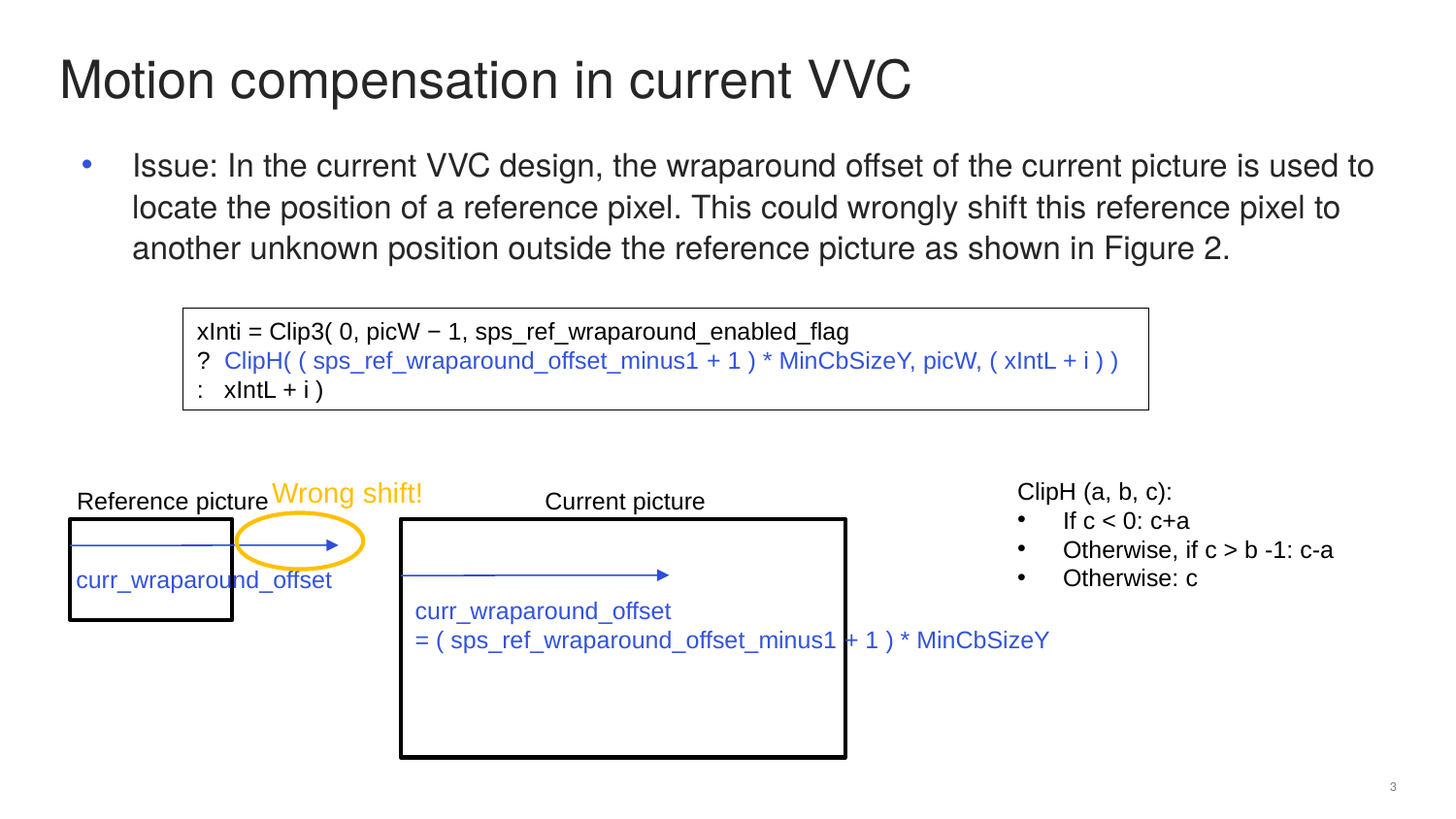

# Motion compensation in current VVC
Issue: In the current VVC design, the wraparound offset of the current picture is used to locate the position of a reference pixel. This could wrongly shift this reference pixel to another unknown position outside the reference picture as shown in Figure 2.

xInti = Clip3( 0, picW − 1, sps_ref_wraparound_enabled_flag
?  ClipH( ( sps_ref_wraparound_offset_minus1 + 1 ) * MinCbSizeY, picW, ( xIntL + i ) )
:   xIntL + i )
Wrong shift!
ClipH (a, b, c):
If c < 0: c+a
Otherwise, if c > b -1: c-a
Otherwise: c
Reference picture
Current picture

curr_wraparound_offset
curr_wraparound_offset
= ( sps_ref_wraparound_offset_minus1 + 1 ) * MinCbSizeY